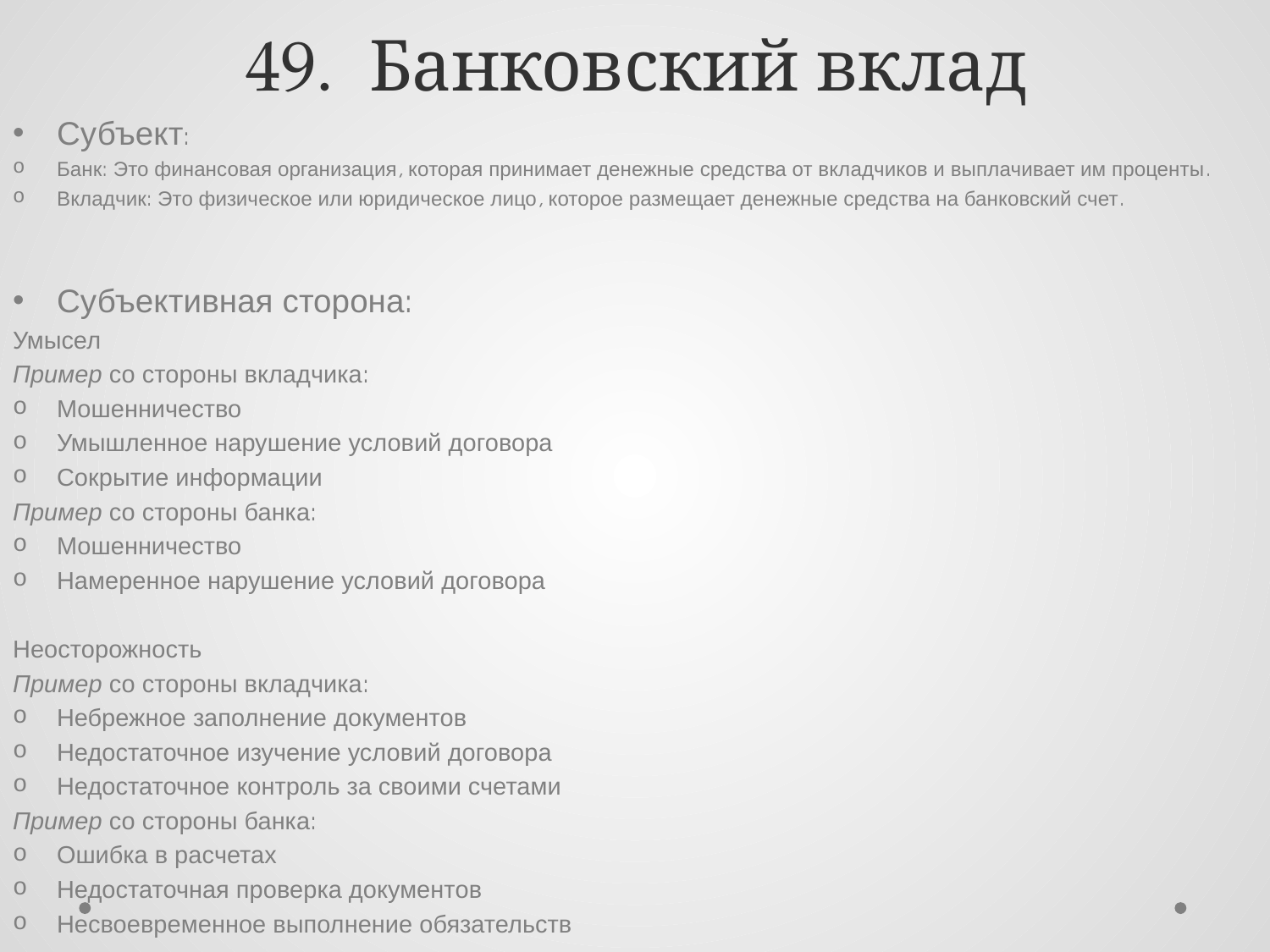

# 49.  Банковский вклад
Субъект:
Банк: Это финансовая организация, которая принимает денежные средства от вкладчиков и выплачивает им проценты.
Вкладчик: Это физическое или юридическое лицо, которое размещает денежные средства на банковский счет.

Субъективная сторона:
Умысел
Пример со стороны вкладчика:
Мошенничество
Умышленное нарушение условий договора
Сокрытие информации
Пример со стороны банка:
Мошенничество
Намеренное нарушение условий договора

Неосторожность
Пример со стороны вкладчика:
Небрежное заполнение документов
Недостаточное изучение условий договора
Недостаточное контроль за своими счетами
Пример со стороны банка:
Ошибка в расчетах
Недостаточная проверка документов
Несвоевременное выполнение обязательств